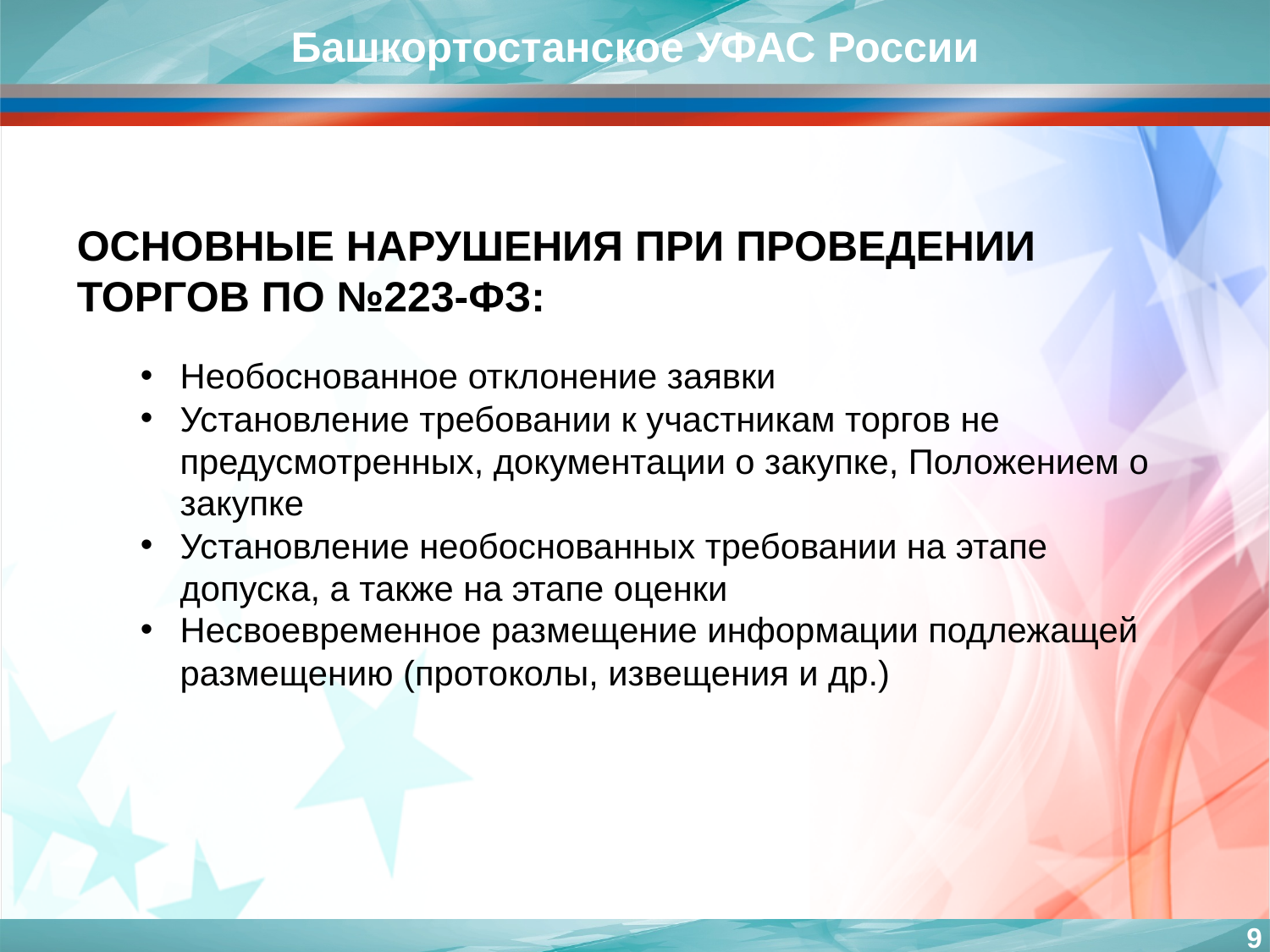

Башкортостанское УФАС России
ОСНОВНЫЕ НАРУШЕНИЯ ПРИ ПРОВЕДЕНИИ ТОРГОВ ПО №223-ФЗ:

Необоснованное отклонение заявки
Установление требовании к участникам торгов не предусмотренных, документации о закупке, Положением о закупке
Установление необоснованных требовании на этапе допуска, а также на этапе оценки
Несвоевременное размещение информации подлежащей размещению (протоколы, извещения и др.)
9